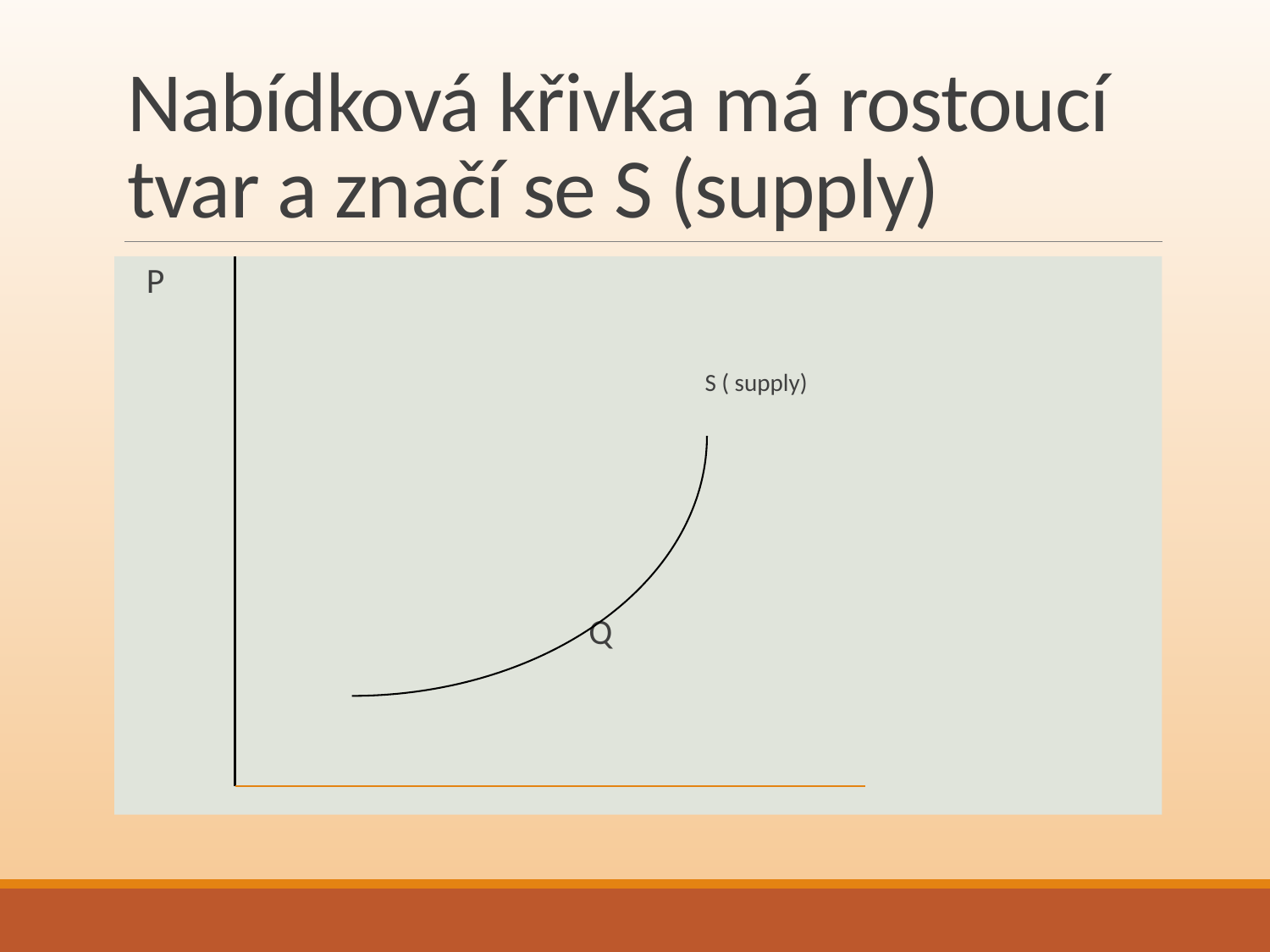

# Nabídková křivka má rostoucí tvar a značí se S (supply)

    P

               S ( supply)

                                                           Q